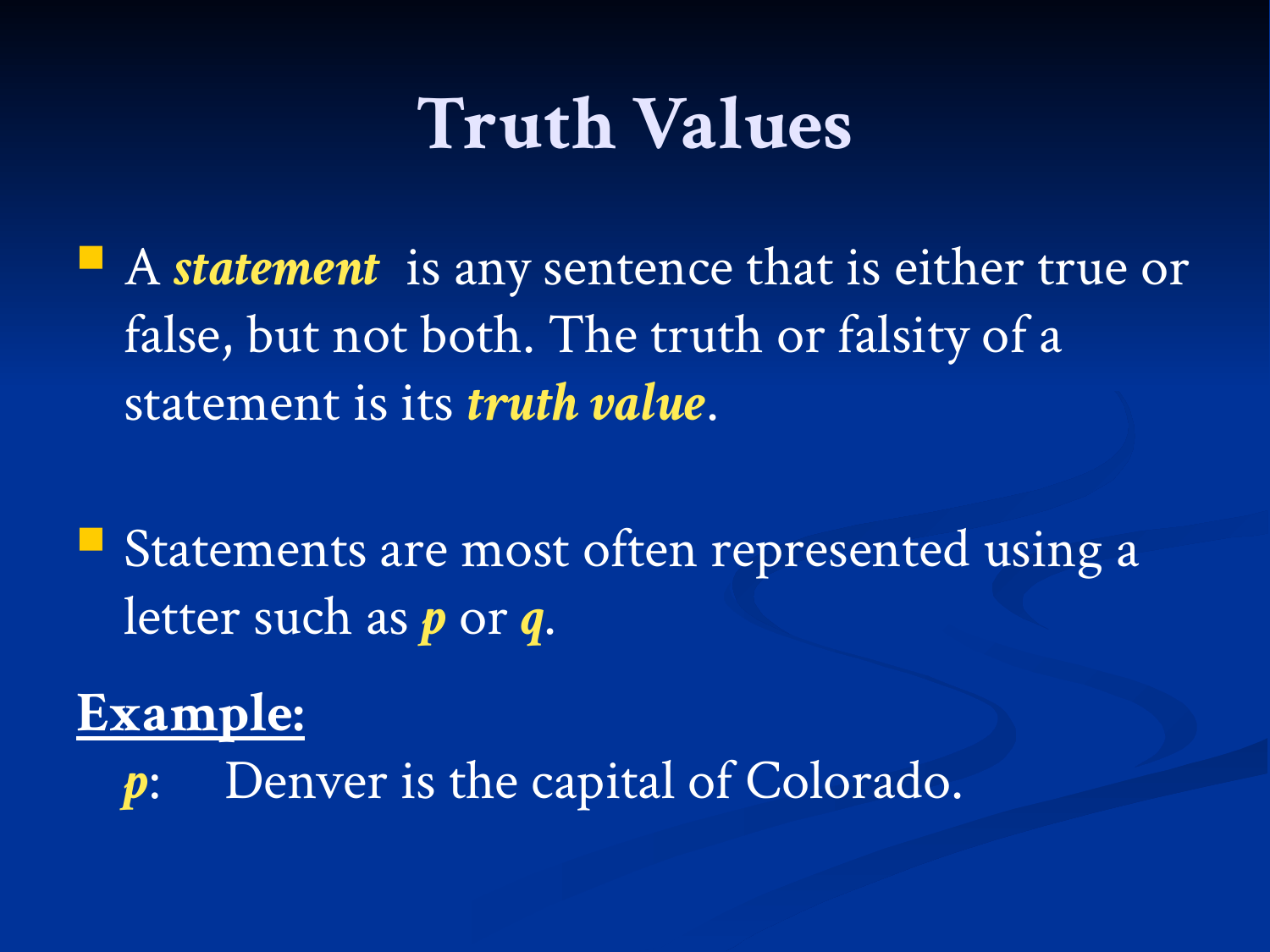

# Truth Values
A statement  is any sentence that is either true or false, but not both. The truth or falsity of a statement is its truth value.
Statements are most often represented using a letter such as p or q.
Example:
p:     Denver is the capital of Colorado.